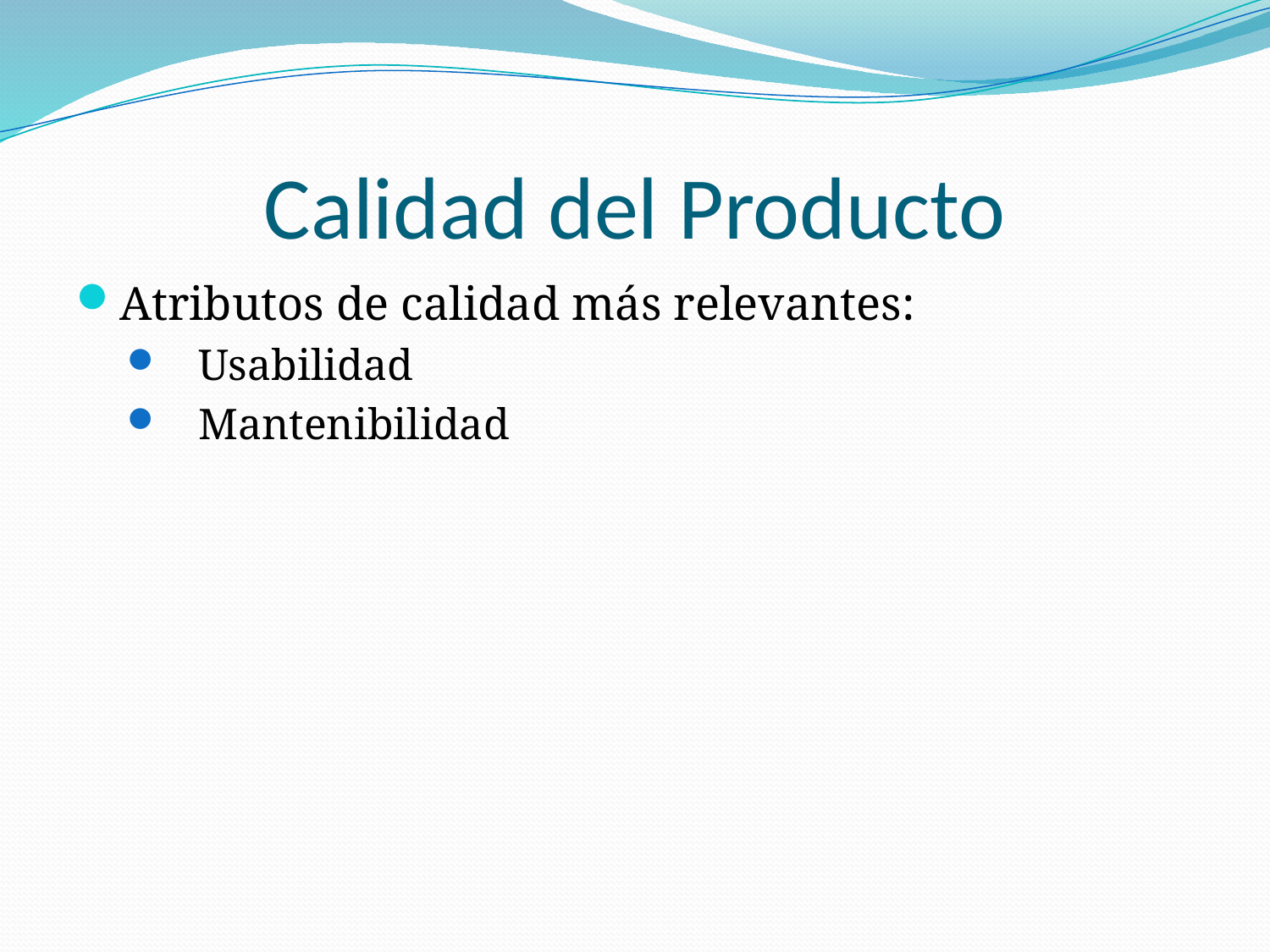

# Calidad del Producto
Atributos de calidad más relevantes:
Usabilidad
Mantenibilidad